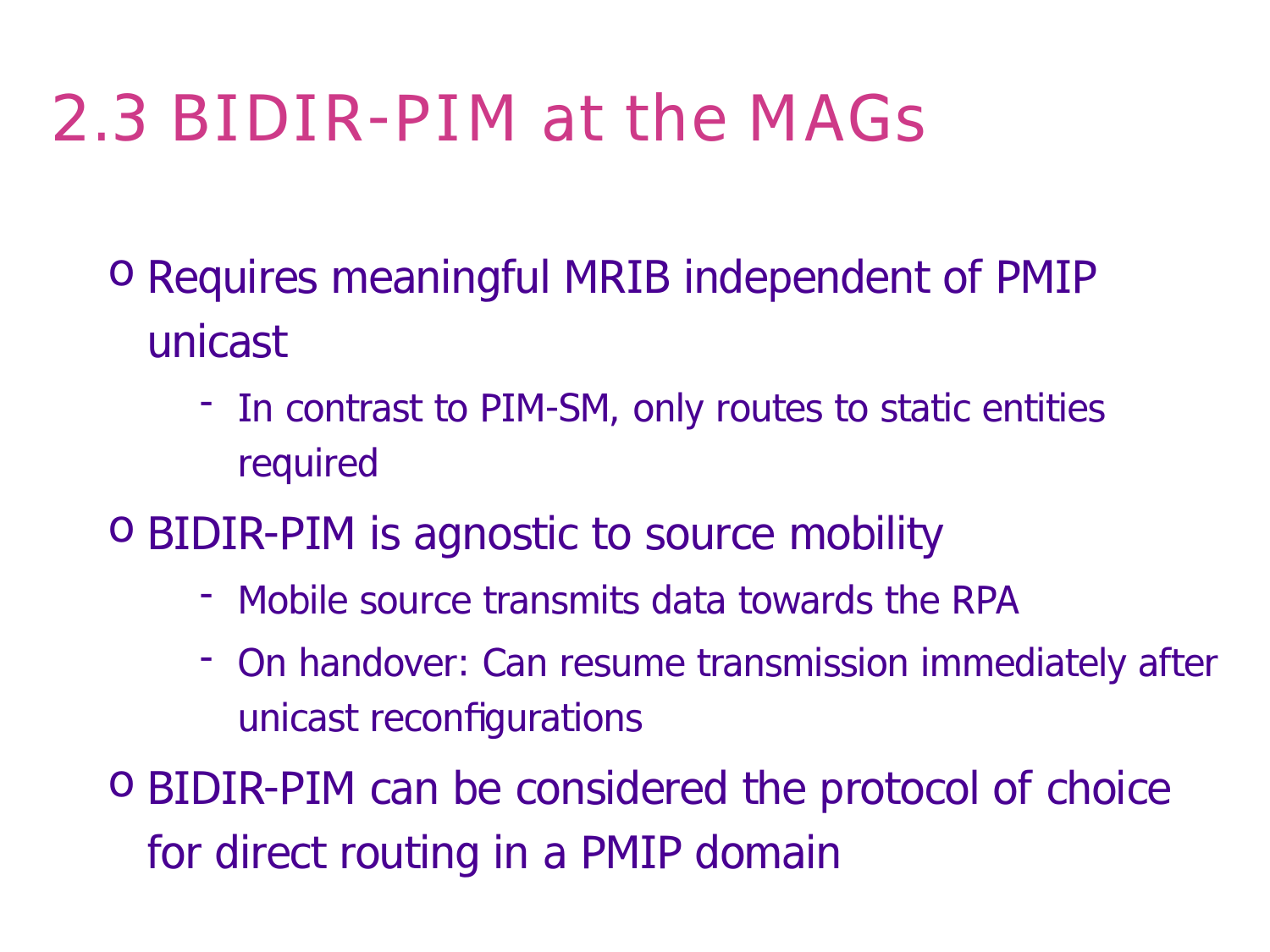

# 2.3 BIDIR-PIM at the MAGs
Requires meaningful MRIB independent of PMIP unicast
In contrast to PIM-SM, only routes to static entities required
BIDIR-PIM is agnostic to source mobility
Mobile source transmits data towards the RPA
On handover: Can resume transmission immediately after unicast reconfigurations
BIDIR-PIM can be considered the protocol of choice for direct routing in a PMIP domain